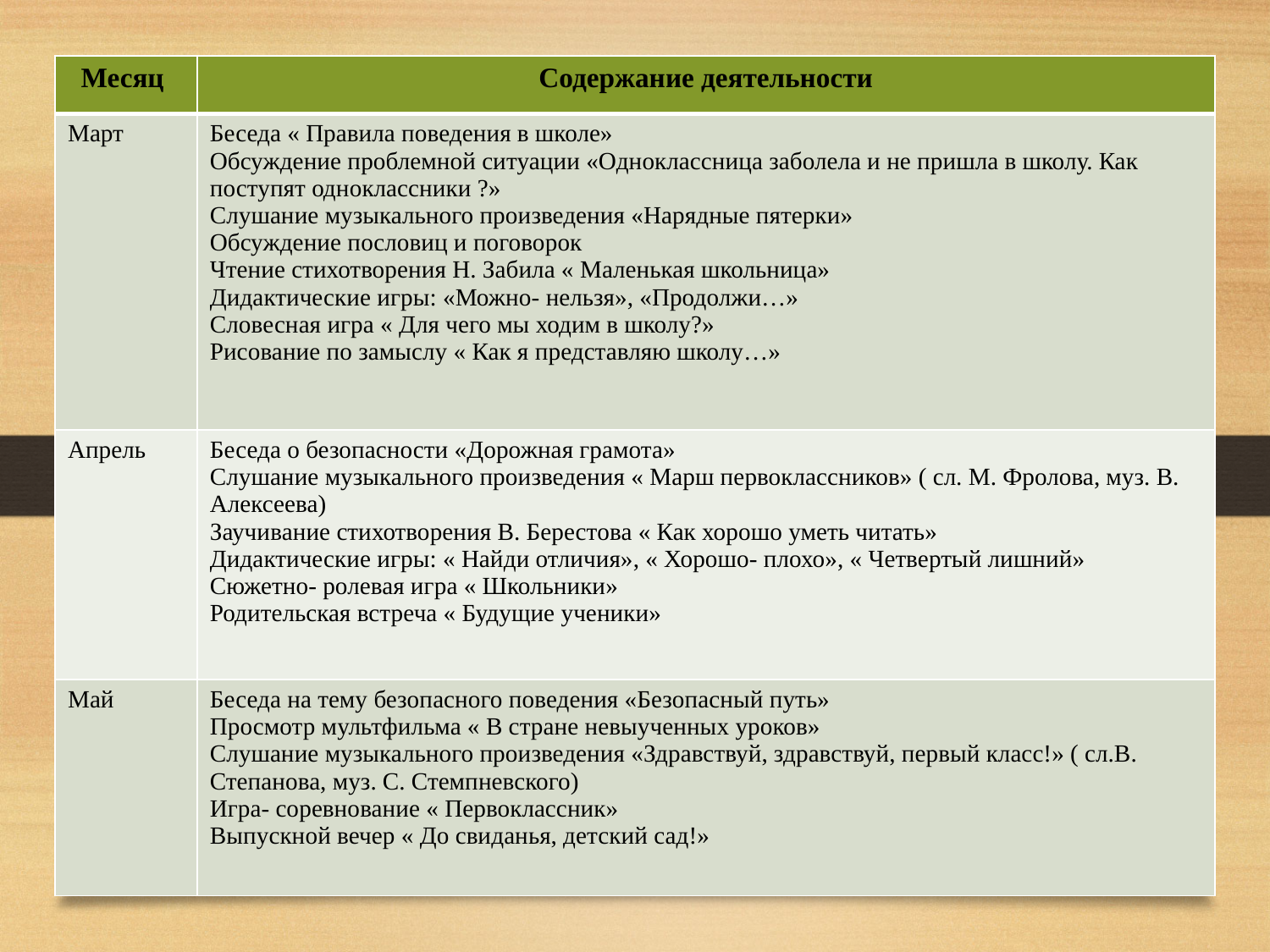

| Месяц | Содержание деятельности |
| --- | --- |
| Март | Беседа « Правила поведения в школе» Обсуждение проблемной ситуации «Одноклассница заболела и не пришла в школу. Как поступят одноклассники ?» Слушание музыкального произведения «Нарядные пятерки» Обсуждение пословиц и поговорок Чтение стихотворения Н. Забила « Маленькая школьница» Дидактические игры: «Можно- нельзя», «Продолжи…» Словесная игра « Для чего мы ходим в школу?» Рисование по замыслу « Как я представляю школу…» |
| Апрель | Беседа о безопасности «Дорожная грамота» Слушание музыкального произведения « Марш первоклассников» ( сл. М. Фролова, муз. В. Алексеева) Заучивание стихотворения В. Берестова « Как хорошо уметь читать» Дидактические игры: « Найди отличия», « Хорошо- плохо», « Четвертый лишний» Сюжетно- ролевая игра « Школьники» Родительская встреча « Будущие ученики» |
| Май | Беседа на тему безопасного поведения «Безопасный путь» Просмотр мультфильма « В стране невыученных уроков» Слушание музыкального произведения «Здравствуй, здравствуй, первый класс!» ( сл.В. Степанова, муз. С. Стемпневского) Игра- соревнование « Первоклассник» Выпускной вечер « До свиданья, детский сад!» |